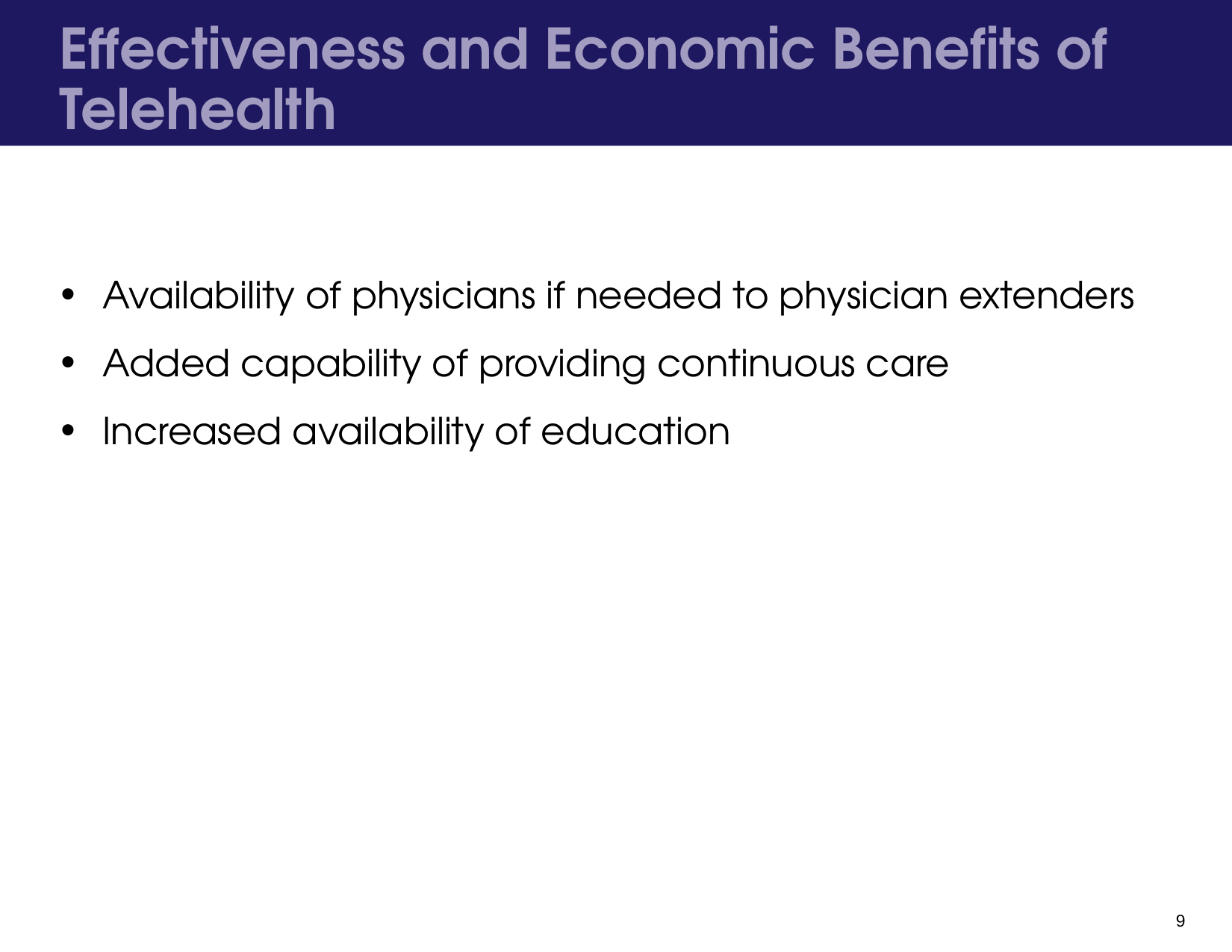

# Effectiveness and Economic Benefits of Telehealth
Availability of physicians if needed to physician extenders
Added capability of providing continuous care
Increased availability of education

9